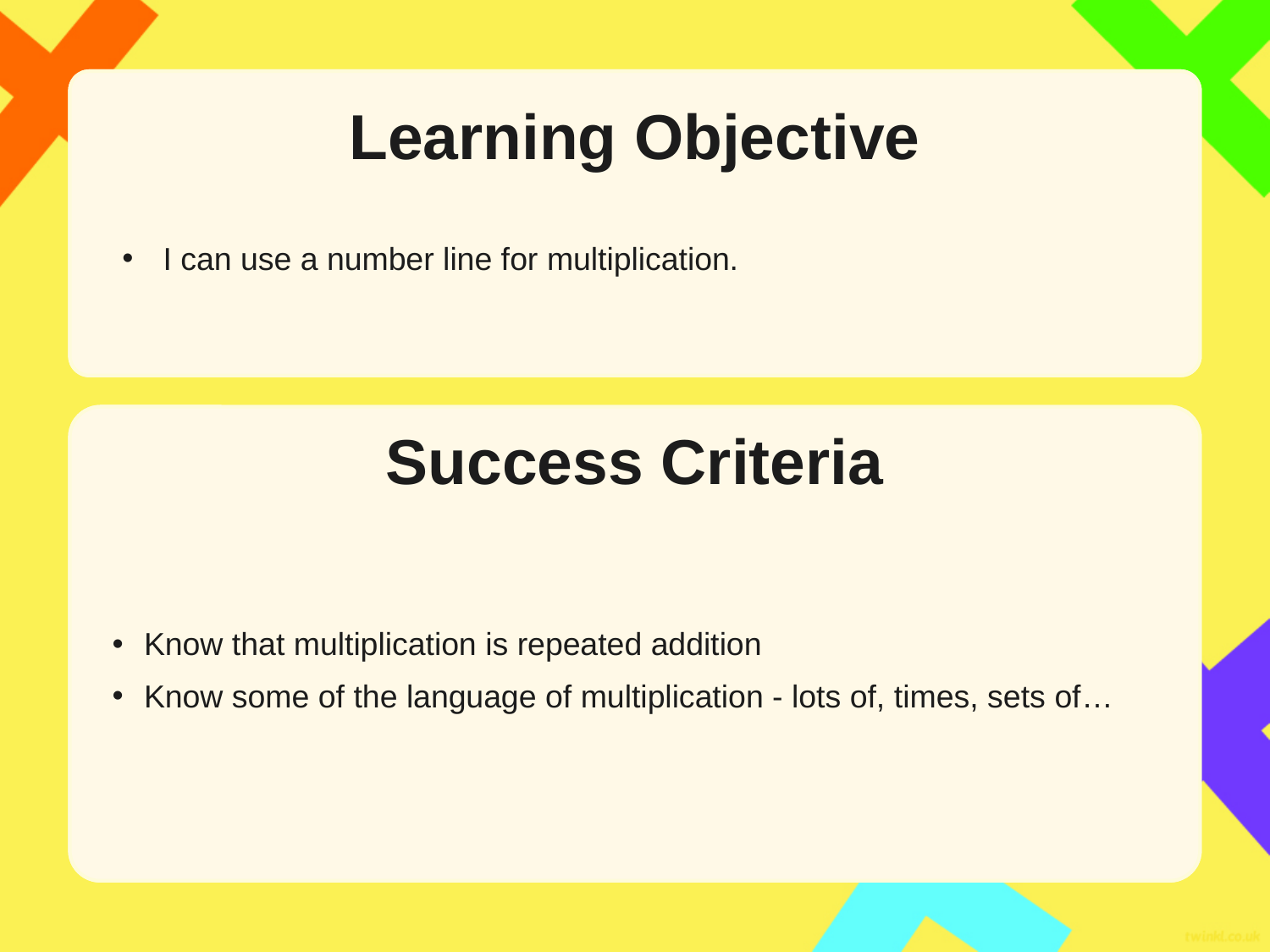

Learning Objective
 I can use a number line for multiplication.

Success Criteria
Know that multiplication is repeated addition
Know some of the language of multiplication - lots of, times, sets of…